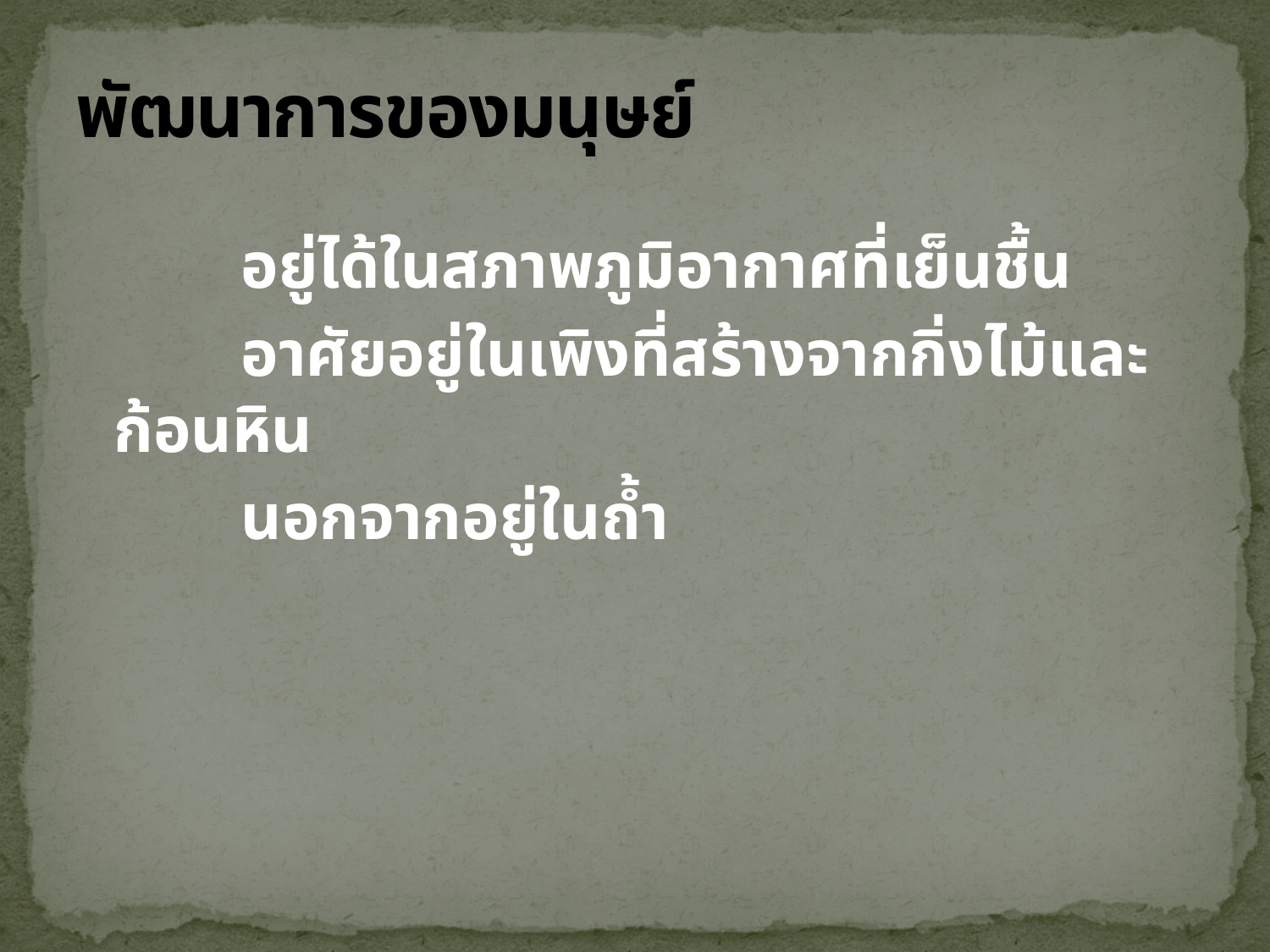

# พัฒนาการของมนุษย์
		อยู่ได้ในสภาพภูมิอากาศที่เย็นชื้น
		อาศัยอยู่ในเพิงที่สร้างจากกิ่งไม้และก้อนหิน
		นอกจากอยู่ในถ้ำ